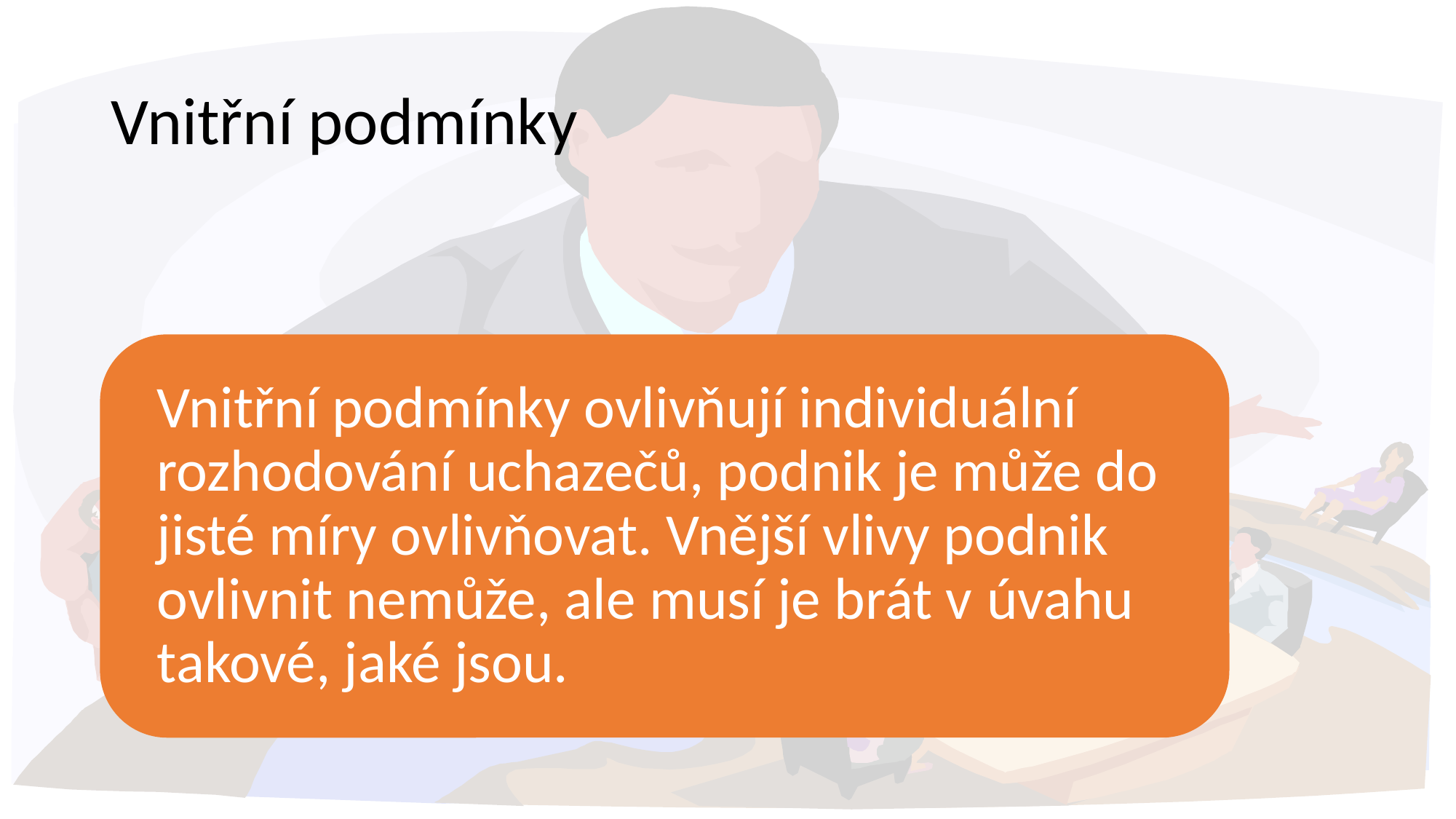

# Vnitřní podmínky
Vnitřní podmínky ovlivňují individuální rozhodování uchazečů, podnik je může do jisté míry ovlivňovat. Vnější vlivy podnik ovlivnit nemůže, ale musí je brát v úvahu takové, jaké jsou.